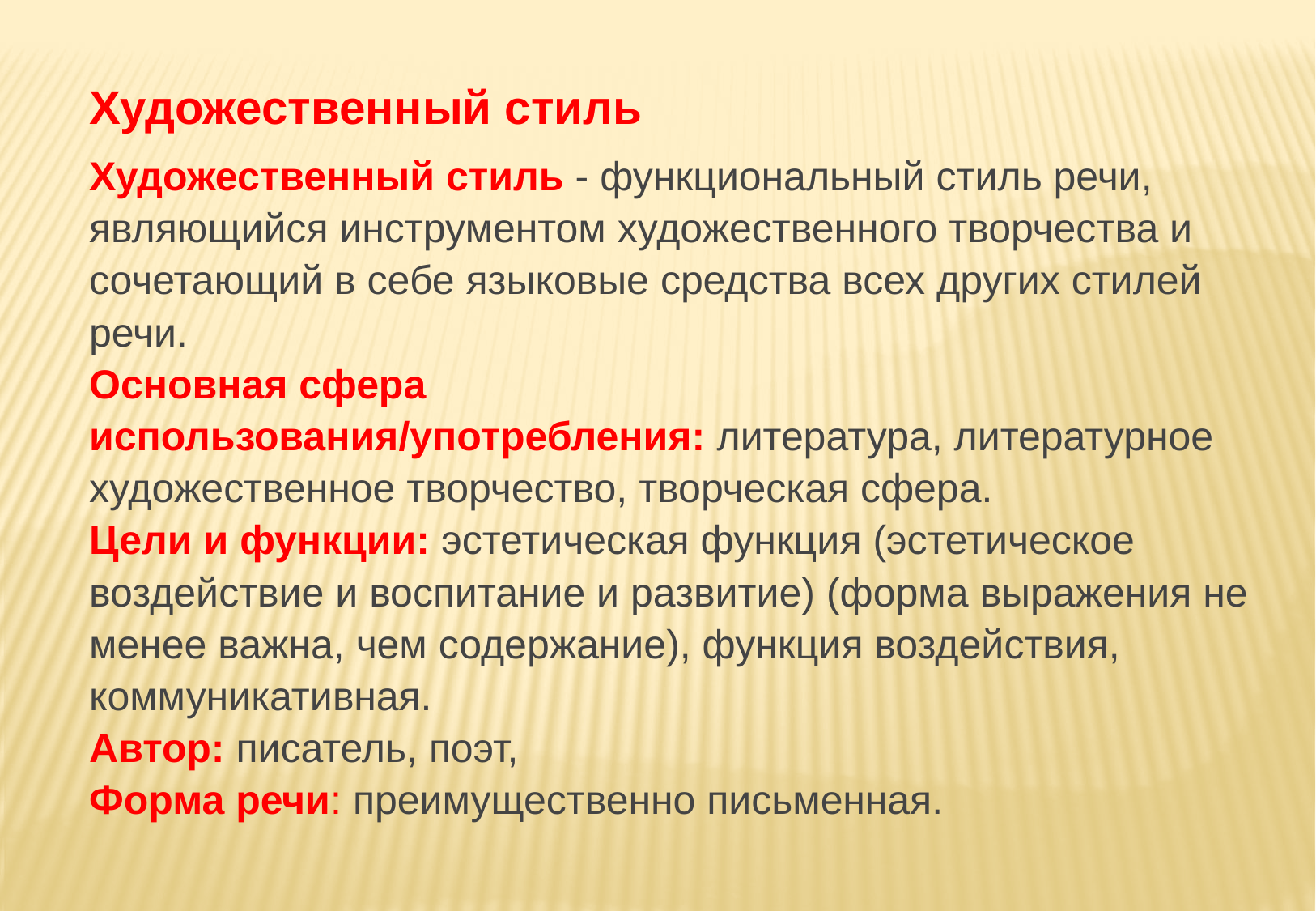

Художественный стиль
Художественный стиль - функциональный стиль речи, являющийся инструментом художественного творчества и сочетающий в себе языковые средства всех других стилей речи.
Основная сфера использования/употребления: литература, литературное художественное творчество, творческая сфера.
Цели и функции: эстетическая функция (эстетическое воздействие и воспитание и развитие) (форма выражения не менее важна, чем содержание), функция воздействия, коммуникативная.
Автор: писатель, поэт,
Форма речи: преимущественно письменная.